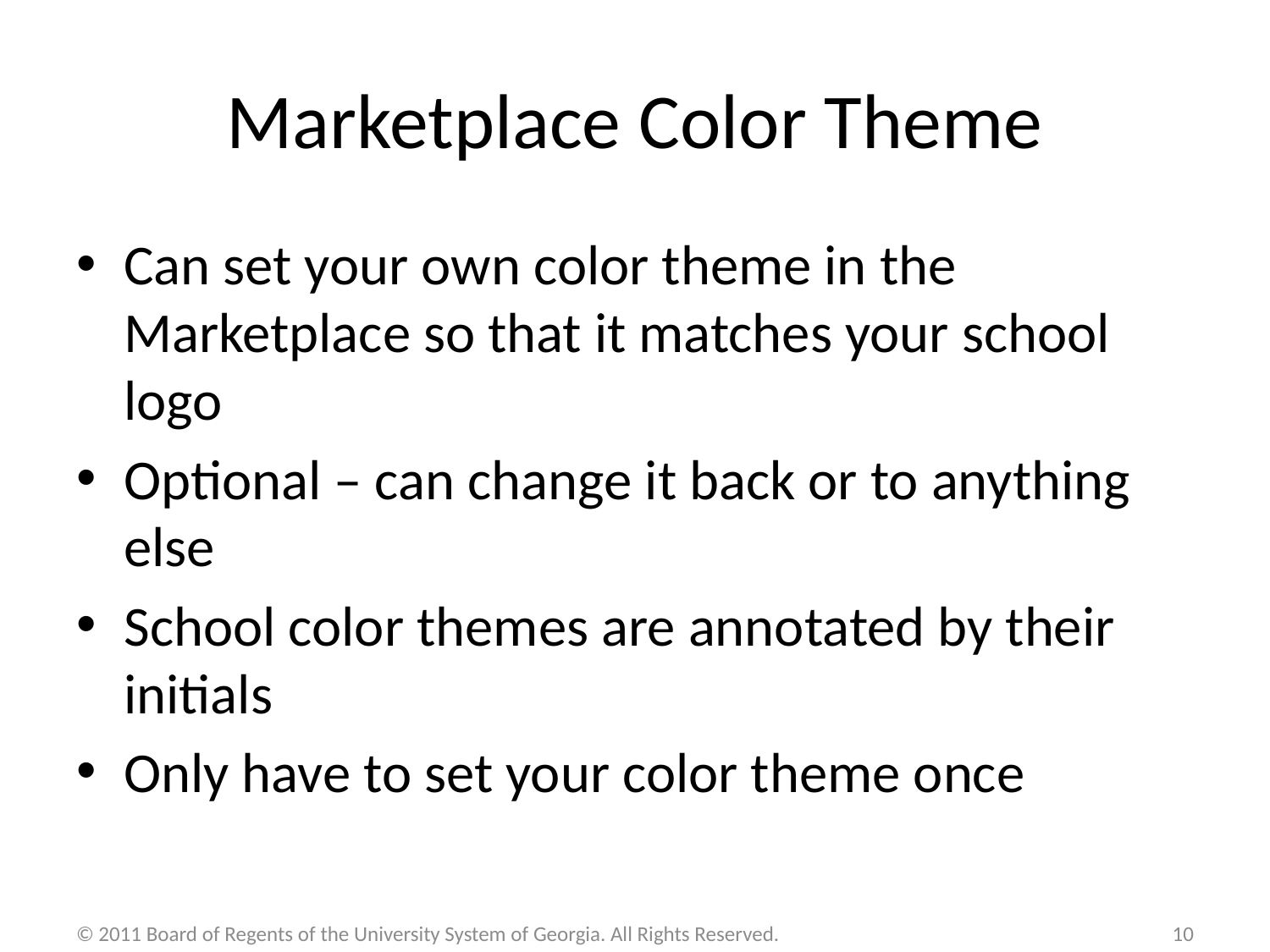

# Marketplace Color Theme
Can set your own color theme in the Marketplace so that it matches your school logo
Optional – can change it back or to anything else
School color themes are annotated by their initials
Only have to set your color theme once
© 2011 Board of Regents of the University System of Georgia. All Rights Reserved.
10